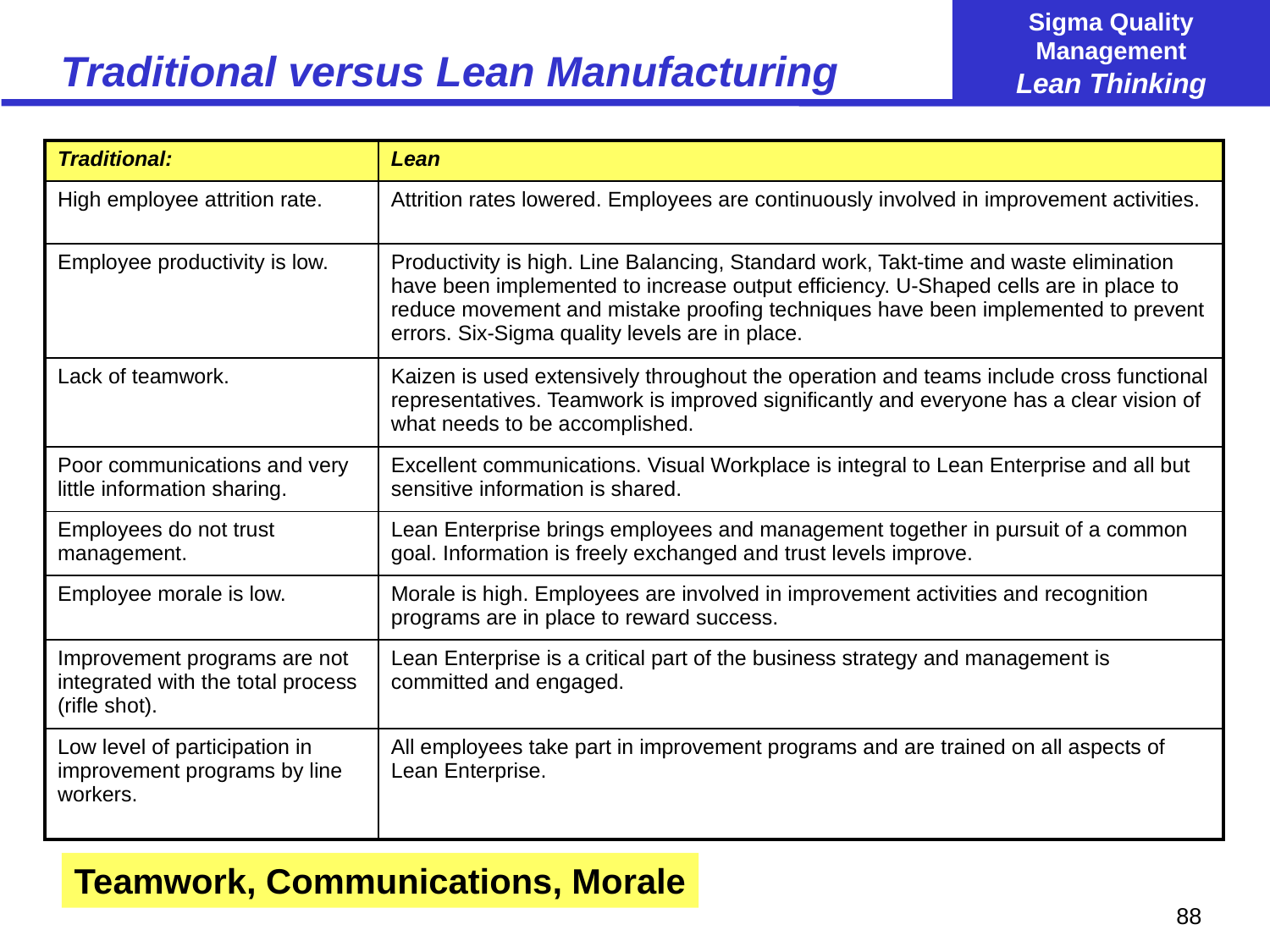

# Traditional versus Lean Manufacturing
| Traditional: | Lean |
| --- | --- |
| High employee attrition rate. | Attrition rates lowered. Employees are continuously involved in improvement activities. |
| Employee productivity is low. | Productivity is high. Line Balancing, Standard work, Takt-time and waste elimination have been implemented to increase output efficiency. U-Shaped cells are in place to reduce movement and mistake proofing techniques have been implemented to prevent errors. Six-Sigma quality levels are in place. |
| Lack of teamwork. | Kaizen is used extensively throughout the operation and teams include cross functional representatives. Teamwork is improved significantly and everyone has a clear vision of what needs to be accomplished. |
| Poor communications and very little information sharing. | Excellent communications. Visual Workplace is integral to Lean Enterprise and all but sensitive information is shared. |
| Employees do not trust management. | Lean Enterprise brings employees and management together in pursuit of a common goal. Information is freely exchanged and trust levels improve. |
| Employee morale is low. | Morale is high. Employees are involved in improvement activities and recognition programs are in place to reward success. |
| Improvement programs are not integrated with the total process (rifle shot). | Lean Enterprise is a critical part of the business strategy and management is committed and engaged. |
| Low level of participation in improvement programs by line workers. | All employees take part in improvement programs and are trained on all aspects of Lean Enterprise. |
Teamwork, Communications, Morale